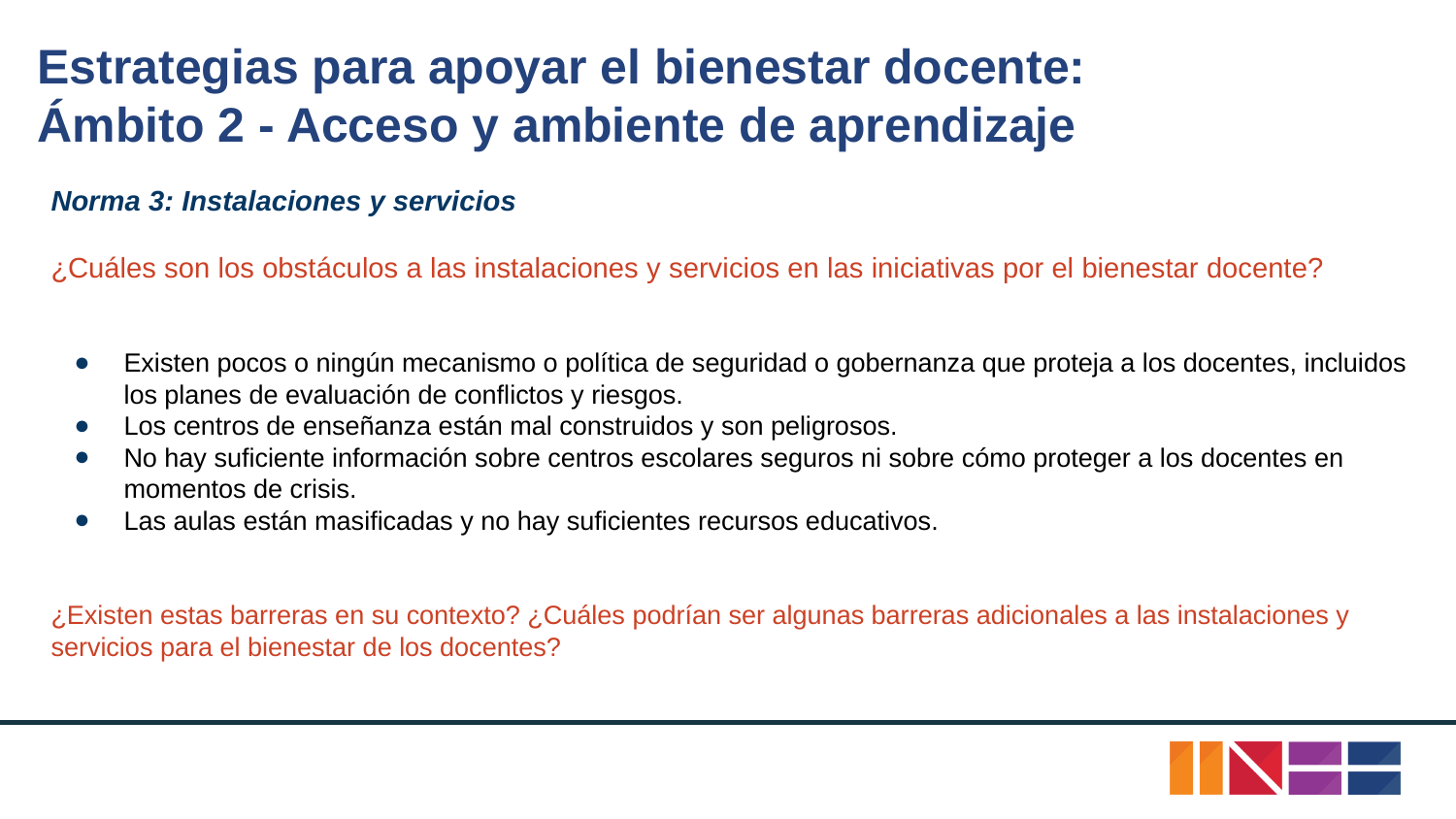

# Estrategias para apoyar el bienestar docente:
Ámbito 2 - Acceso y ambiente de aprendizaje

Norma 3: Instalaciones y servicios

¿Cuáles son los obstáculos a las instalaciones y servicios en las iniciativas por el bienestar docente?

Existen pocos o ningún mecanismo o política de seguridad o gobernanza que proteja a los docentes, incluidos los planes de evaluación de conflictos y riesgos.
Los centros de enseñanza están mal construidos y son peligrosos.
No hay suficiente información sobre centros escolares seguros ni sobre cómo proteger a los docentes en momentos de crisis.
Las aulas están masificadas y no hay suficientes recursos educativos.

¿Existen estas barreras en su contexto? ¿Cuáles podrían ser algunas barreras adicionales a las instalaciones y servicios para el bienestar de los docentes?